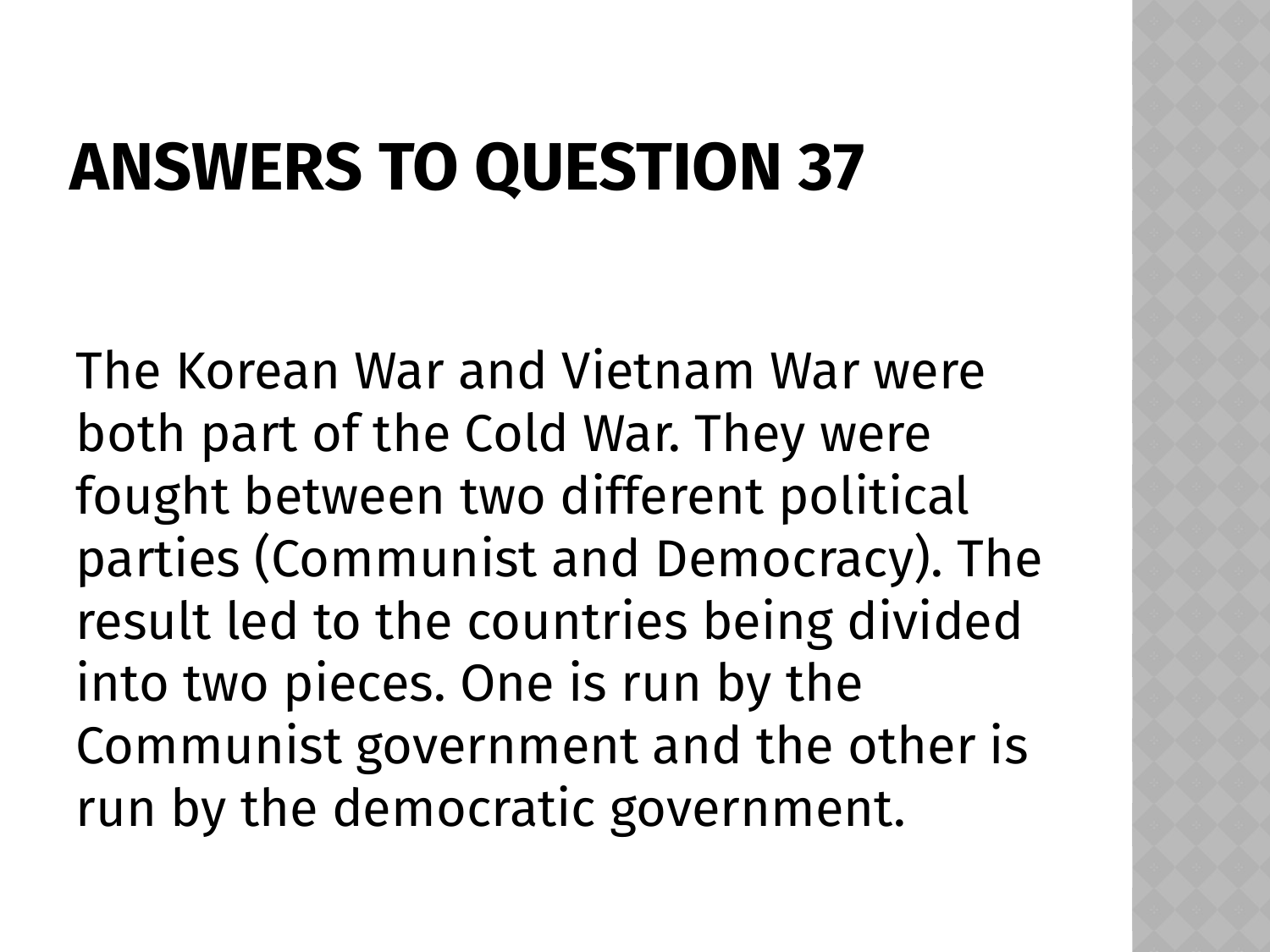

# Answers to Question 37

The Korean War and Vietnam War were both part of the Cold War. They were fought between two different political parties (Communist and Democracy). The result led to the countries being divided into two pieces. One is run by the Communist government and the other is run by the democratic government.